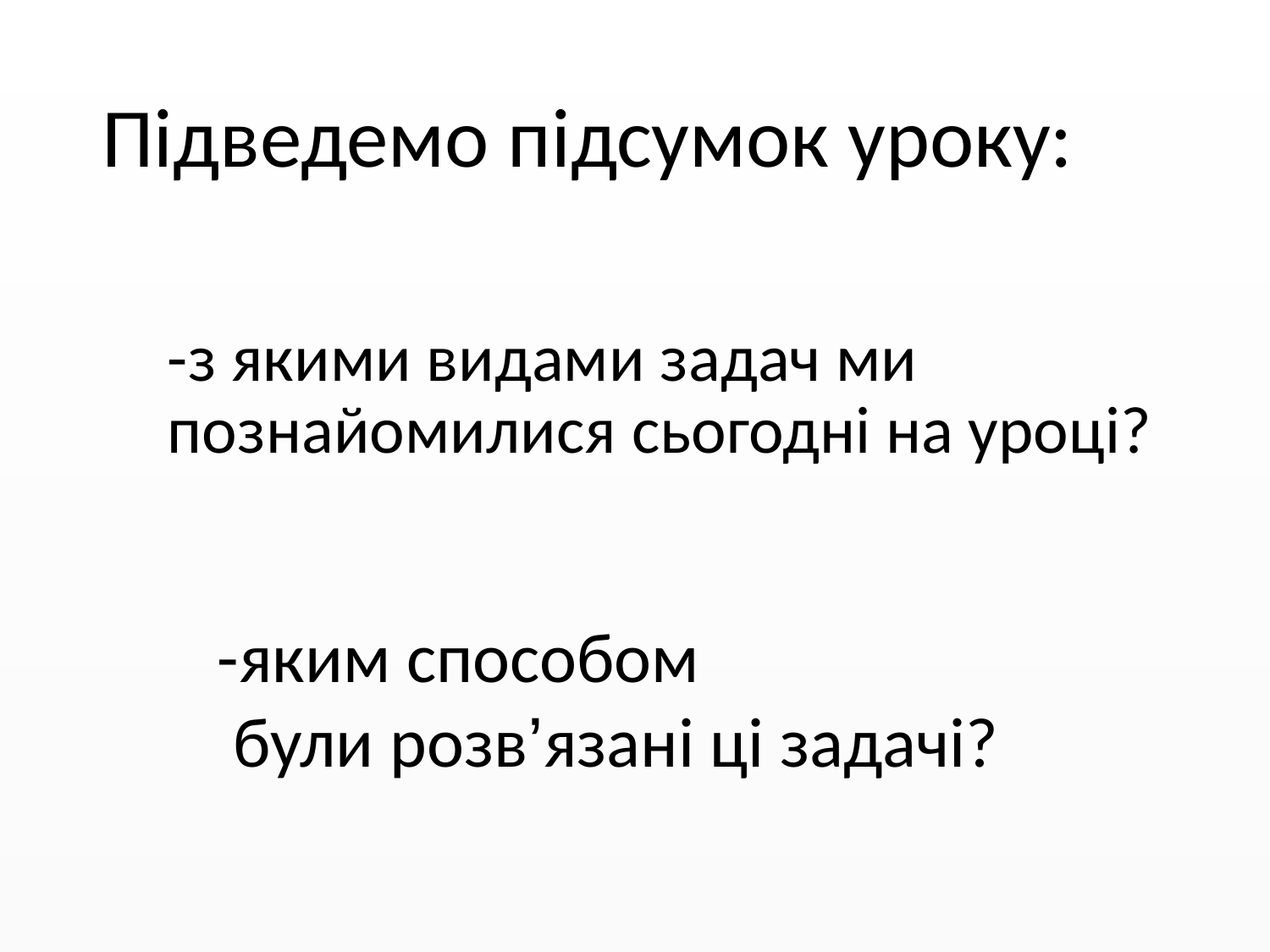

# Підведемо підсумок уроку:
-з якими видами задач ми познайомилися сьогодні на уроці?
-яким способом
 були розв’язані ці задачі?